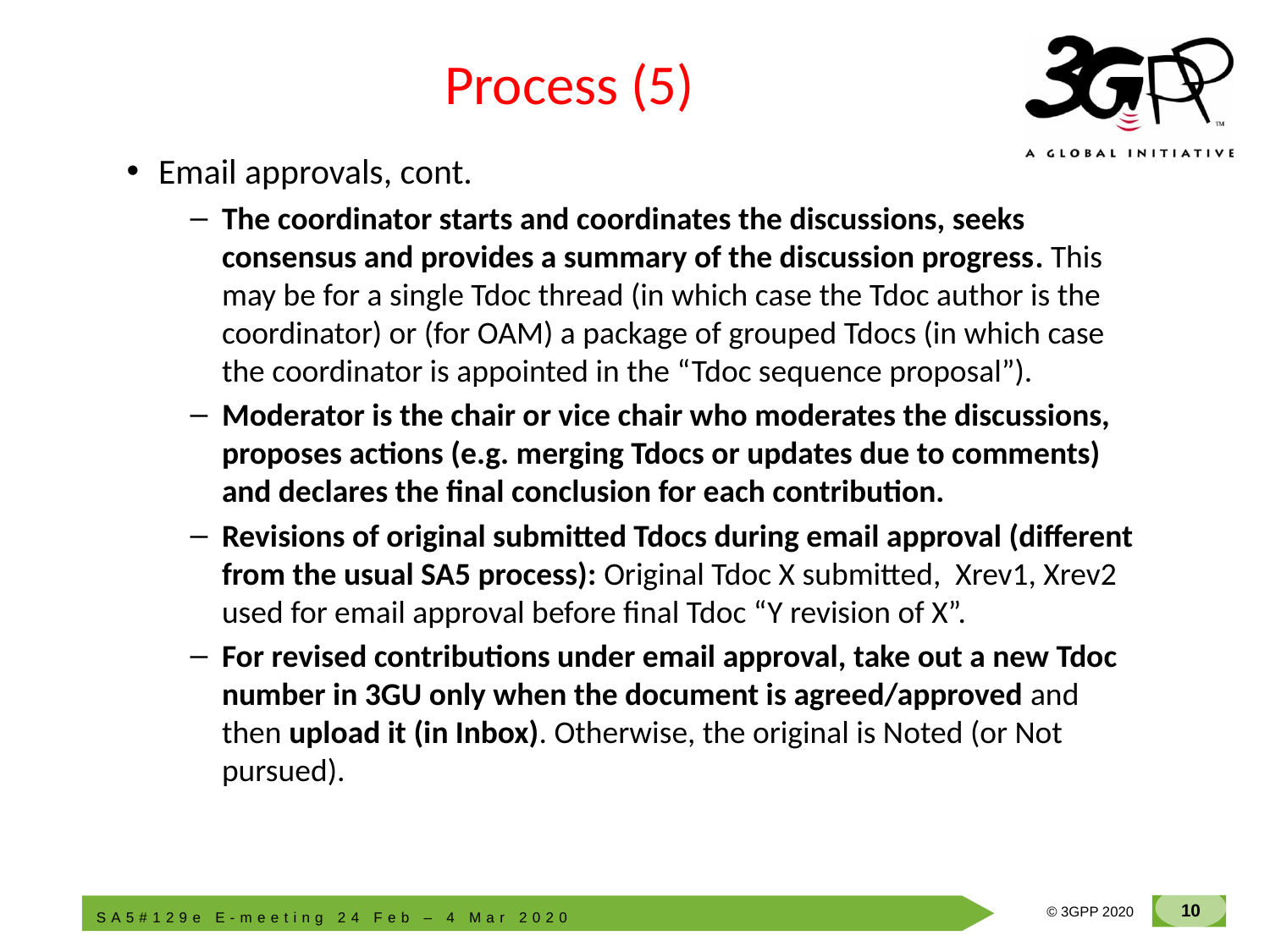

# Process (5)
Email approvals, cont.
The coordinator starts and coordinates the discussions, seeks consensus and provides a summary of the discussion progress. This may be for a single Tdoc thread (in which case the Tdoc author is the coordinator) or (for OAM) a package of grouped Tdocs (in which case the coordinator is appointed in the “Tdoc sequence proposal”).
Moderator is the chair or vice chair who moderates the discussions, proposes actions (e.g. merging Tdocs or updates due to comments) and declares the final conclusion for each contribution.
Revisions of original submitted Tdocs during email approval (different from the usual SA5 process): Original Tdoc X submitted,  Xrev1, Xrev2 used for email approval before final Tdoc “Y revision of X”.
For revised contributions under email approval, take out a new Tdoc number in 3GU only when the document is agreed/approved and then upload it (in Inbox). Otherwise, the original is Noted (or Not pursued).